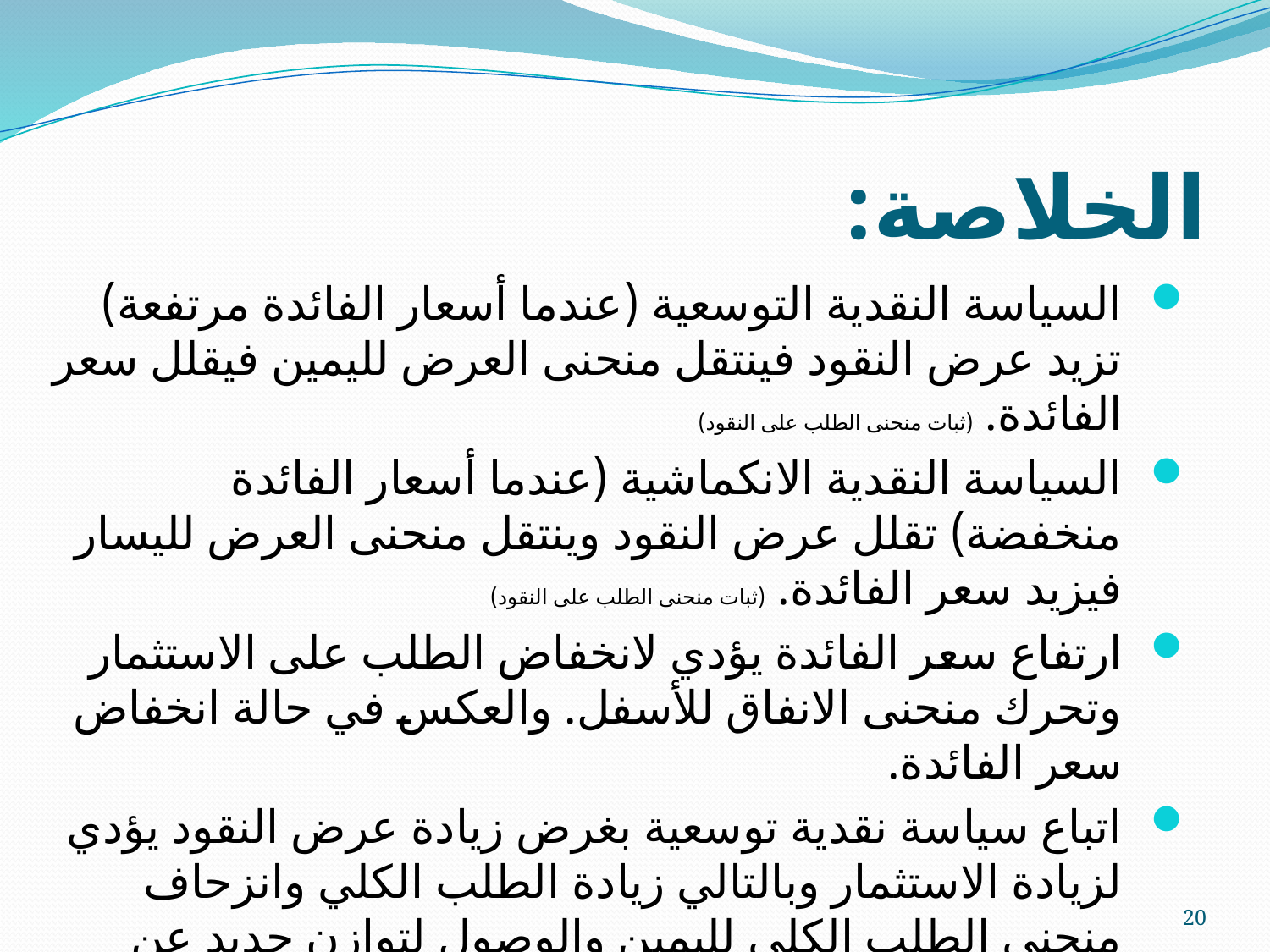

# الخلاصة:
السياسة النقدية التوسعية (عندما أسعار الفائدة مرتفعة) تزيد عرض النقود فينتقل منحنى العرض لليمين فيقلل سعر الفائدة. (ثبات منحنى الطلب على النقود)
السياسة النقدية الانكماشية (عندما أسعار الفائدة منخفضة) تقلل عرض النقود وينتقل منحنى العرض لليسار فيزيد سعر الفائدة. (ثبات منحنى الطلب على النقود)
ارتفاع سعر الفائدة يؤدي لانخفاض الطلب على الاستثمار وتحرك منحنى الانفاق للأسفل. والعكس في حالة انخفاض سعر الفائدة.
اتباع سياسة نقدية توسعية بغرض زيادة عرض النقود يؤدي لزيادة الاستثمار وبالتالي زيادة الطلب الكلي وانزحاف منحنى الطلب الكلي لليمين والوصول لتوازن جديد عن ناتج محلي إجمالي أعلى و مستوى أسعار عام أعلى. والعكس في حالة السياسة النقدية الانكماشية. (ثبات منحنى العرض الكلي)

20